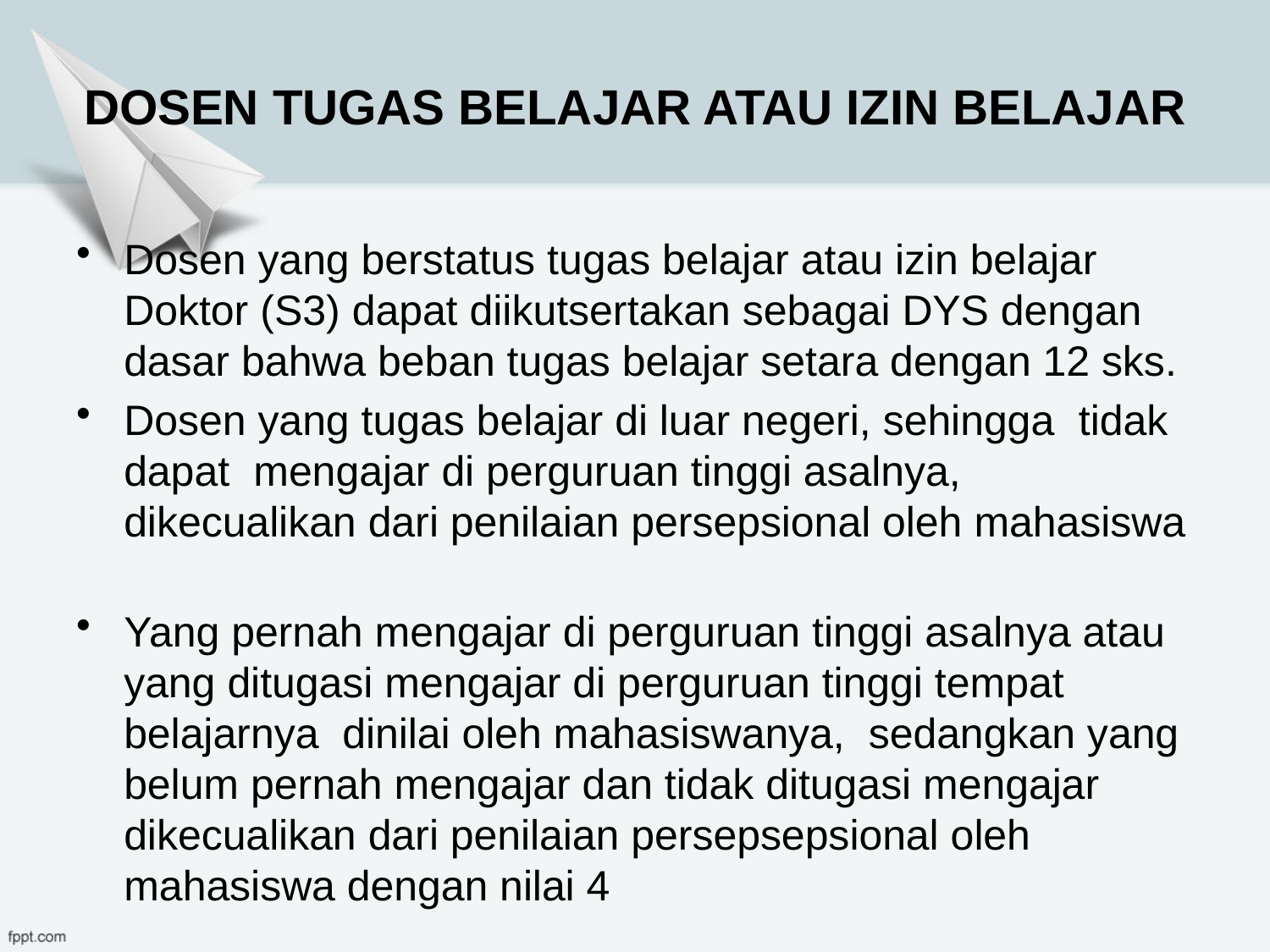

# DOSEN TUGAS BELAJAR ATAU IZIN BELAJAR
Dosen yang berstatus tugas belajar atau izin belajar Doktor (S3) dapat diikutsertakan sebagai DYS dengan dasar bahwa beban tugas belajar setara dengan 12 sks.
Dosen yang tugas belajar di luar negeri, sehingga  tidak dapat  mengajar di perguruan tinggi asalnya, dikecualikan dari penilaian persepsional oleh mahasiswa
Yang pernah mengajar di perguruan tinggi asalnya atau yang ditugasi mengajar di perguruan tinggi tempat belajarnya  dinilai oleh mahasiswanya,  sedangkan yang belum pernah mengajar dan tidak ditugasi mengajar dikecualikan dari penilaian persepsepsional oleh mahasiswa dengan nilai 4